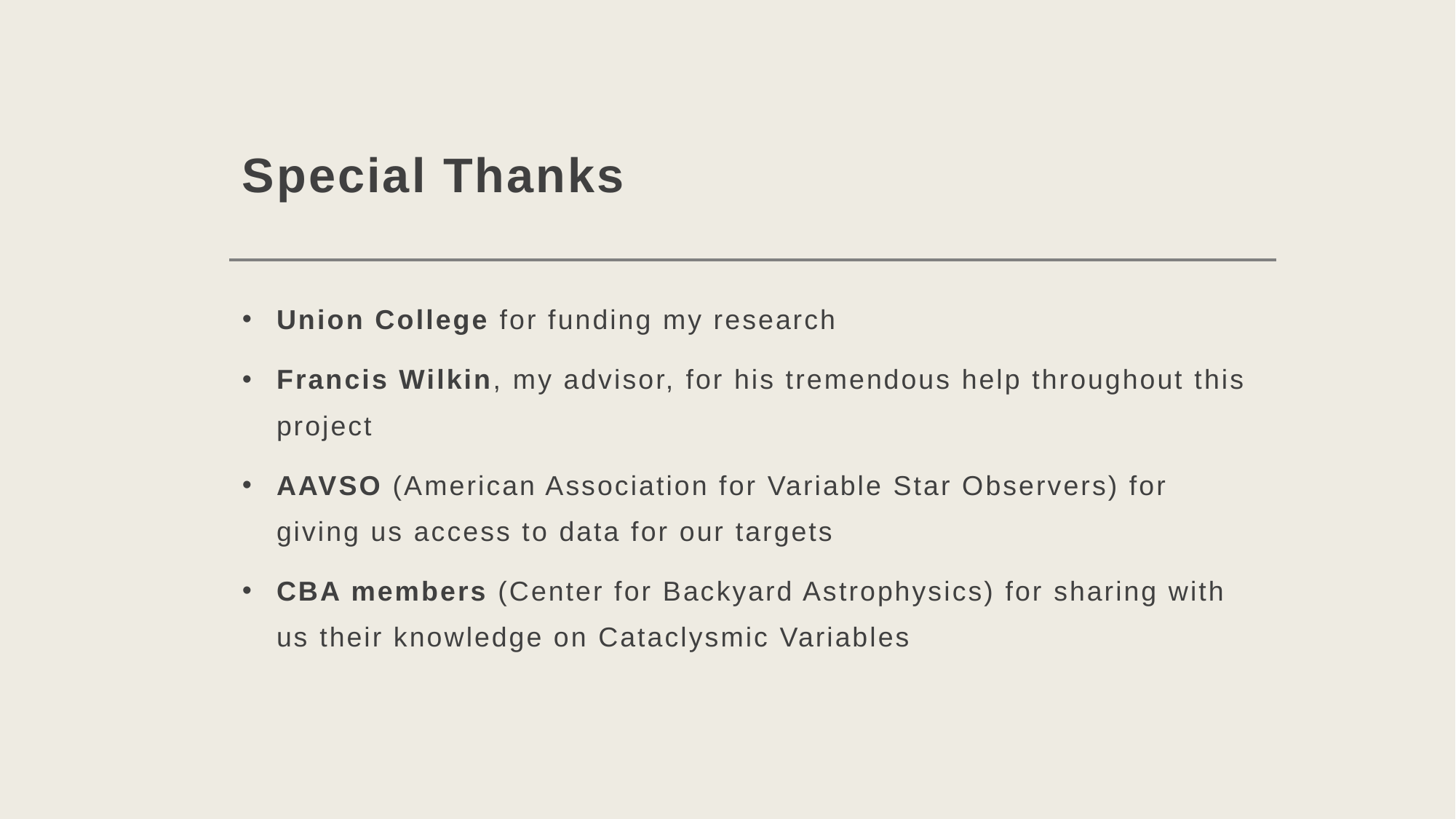

# Special Thanks
Union College for funding my research
Francis Wilkin, my advisor, for his tremendous help throughout this project
AAVSO (American Association for Variable Star Observers) for giving us access to data for our targets
CBA members (Center for Backyard Astrophysics) for sharing with us their knowledge on Cataclysmic Variables